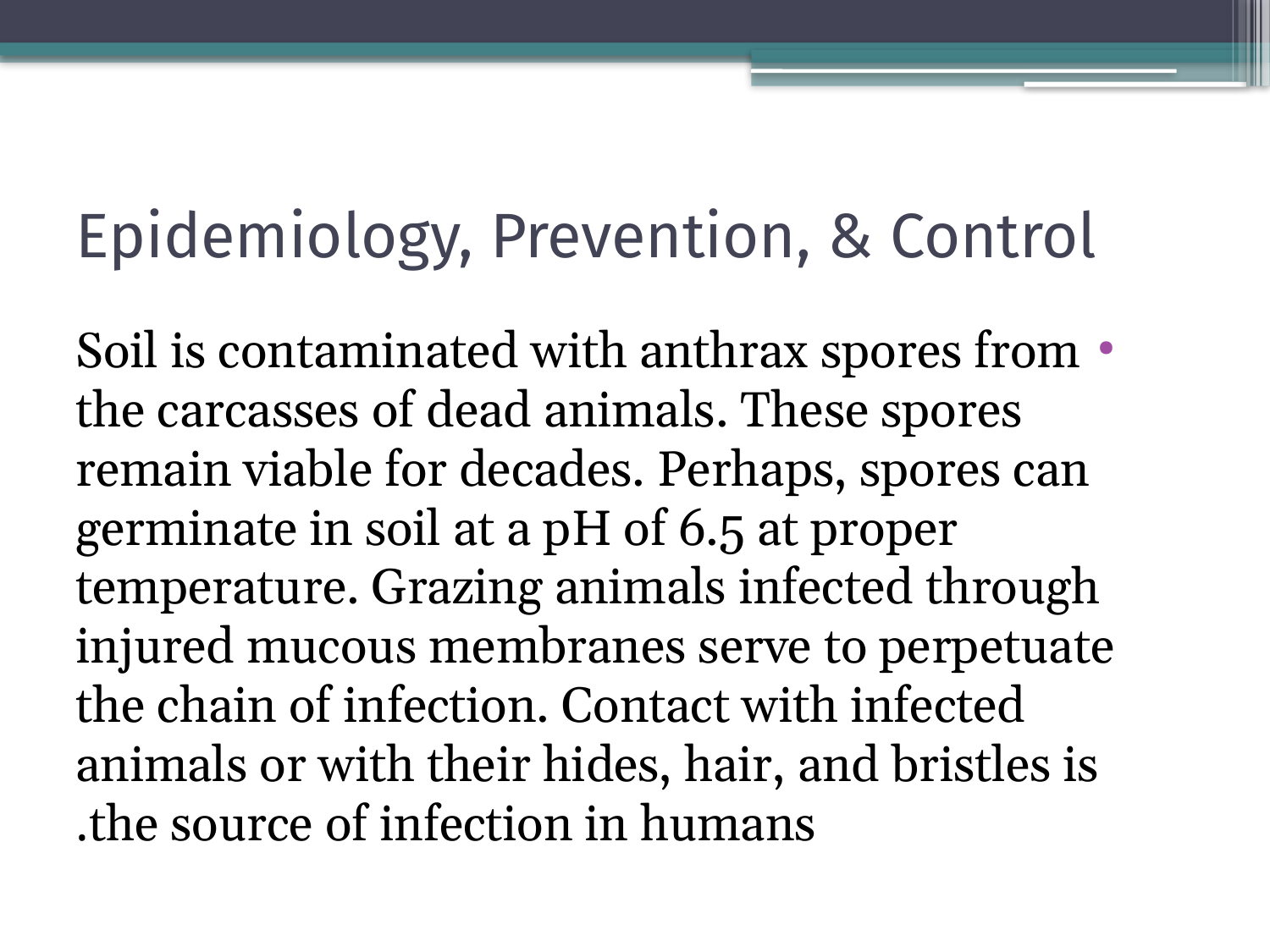

# Epidemiology, Prevention, & Control
Soil is contaminated with anthrax spores from the carcasses of dead animals. These spores remain viable for decades. Perhaps, spores can germinate in soil at a pH of 6.5 at proper temperature. Grazing animals infected through injured mucous membranes serve to perpetuate the chain of infection. Contact with infected animals or with their hides, hair, and bristles is the source of infection in humans.